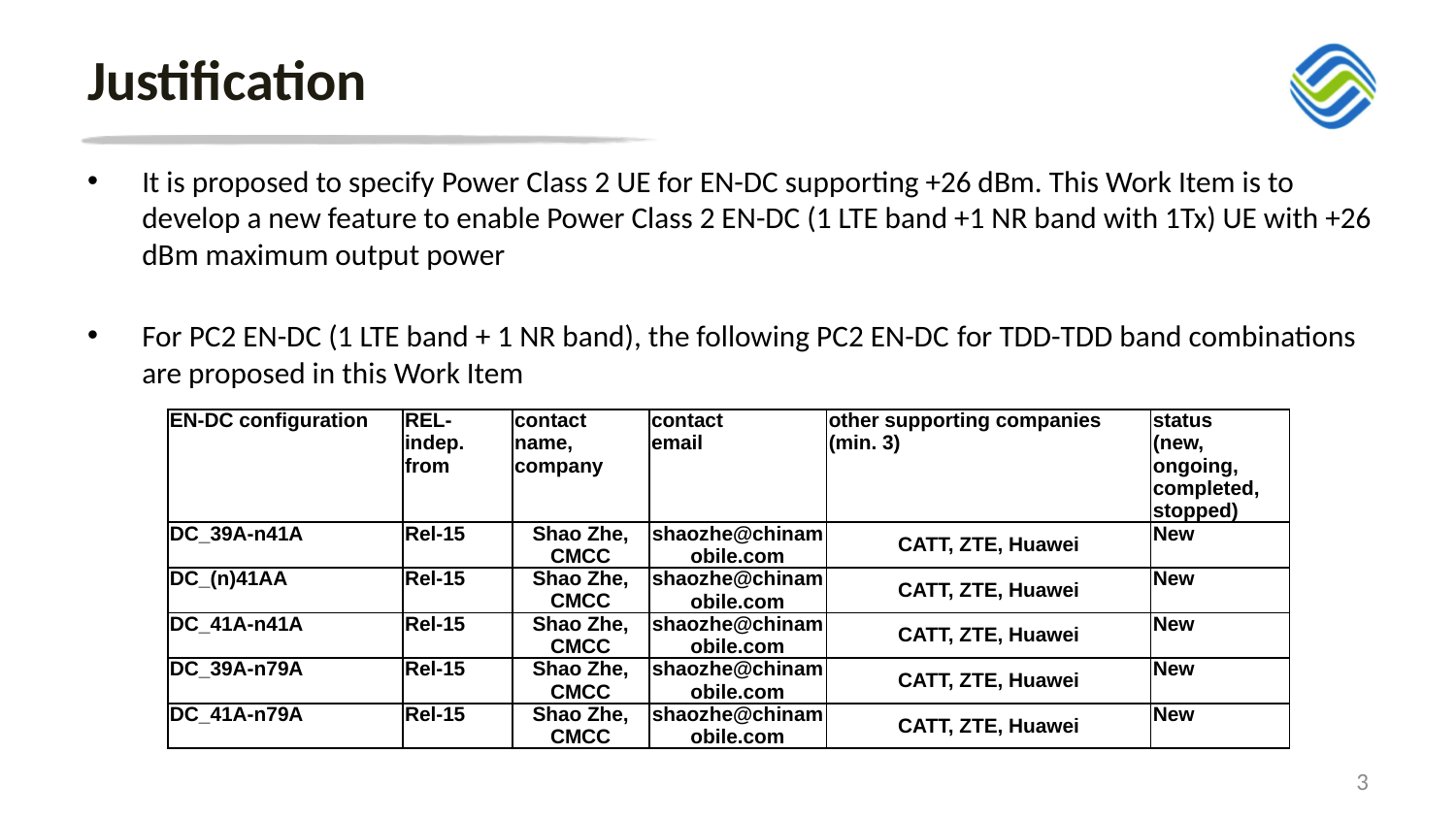

# Justification
It is proposed to specify Power Class 2 UE for EN-DC supporting +26 dBm. This Work Item is to develop a new feature to enable Power Class 2 EN-DC (1 LTE band +1 NR band with 1Tx) UE with +26 dBm maximum output power

For PC2 EN-DC (1 LTE band + 1 NR band), the following PC2 EN-DC for TDD-TDD band combinations  are proposed in this Work Item

| EN-DC configuration | REL-indep. from | contact name, company | contact email | other supporting companies (min. 3) | status (new, ongoing, completed, stopped) |
| --- | --- | --- | --- | --- | --- |
| DC\_39A-n41A | Rel-15 | Shao Zhe, CMCC | shaozhe@chinamobile.com | CATT, ZTE, Huawei | New |
| DC\_(n)41AA | Rel-15 | Shao Zhe, CMCC | shaozhe@chinamobile.com | CATT, ZTE, Huawei | New |
| DC\_41A-n41A | Rel-15 | Shao Zhe, CMCC | shaozhe@chinamobile.com | CATT, ZTE, Huawei | New |
| DC\_39A-n79A | Rel-15 | Shao Zhe, CMCC | shaozhe@chinamobile.com | CATT, ZTE, Huawei | New |
| DC\_41A-n79A | Rel-15 | Shao Zhe, CMCC | shaozhe@chinamobile.com | CATT, ZTE, Huawei | New |
3